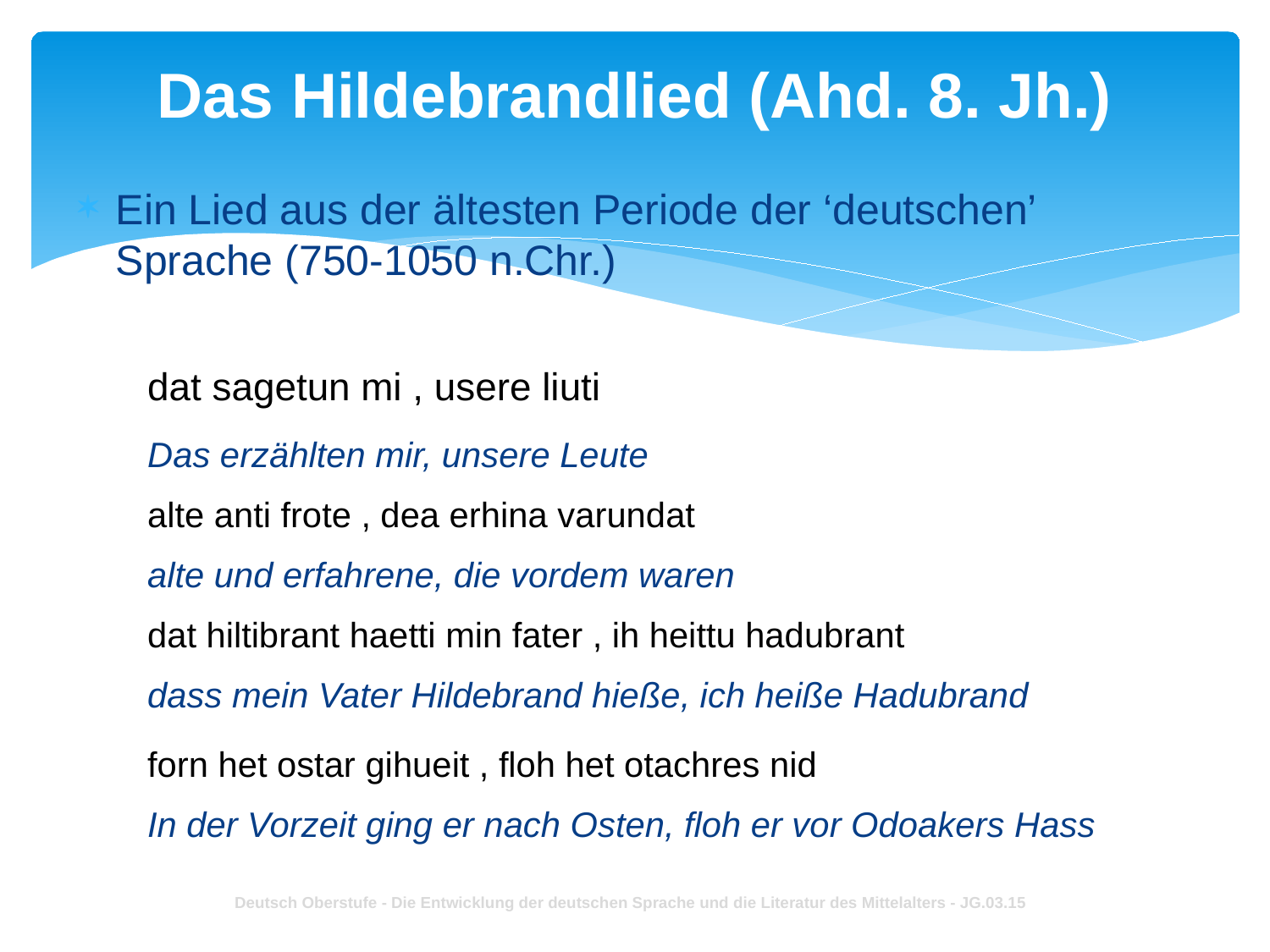

# Das Hildebrandlied (Ahd. 8. Jh.)
Ein Lied aus der ältesten Periode der ‘deutschen’ Sprache (750-1050 n.Chr.)
dat sagetun mi , usere liuti
Das erzählten mir, unsere Leute
alte anti frote , dea erhina varundat
alte und erfahrene, die vordem waren
dat hiltibrant haetti min fater , ih heittu hadubrant
dass mein Vater Hildebrand hieße, ich heiße Hadubrand
forn het ostar gihueit , floh het otachres nid
In der Vorzeit ging er nach Osten, floh er vor Odoakers Hass
Deutsch Oberstufe - Die Entwicklung der deutschen Sprache und die Literatur des Mittelalters - JG.03.15